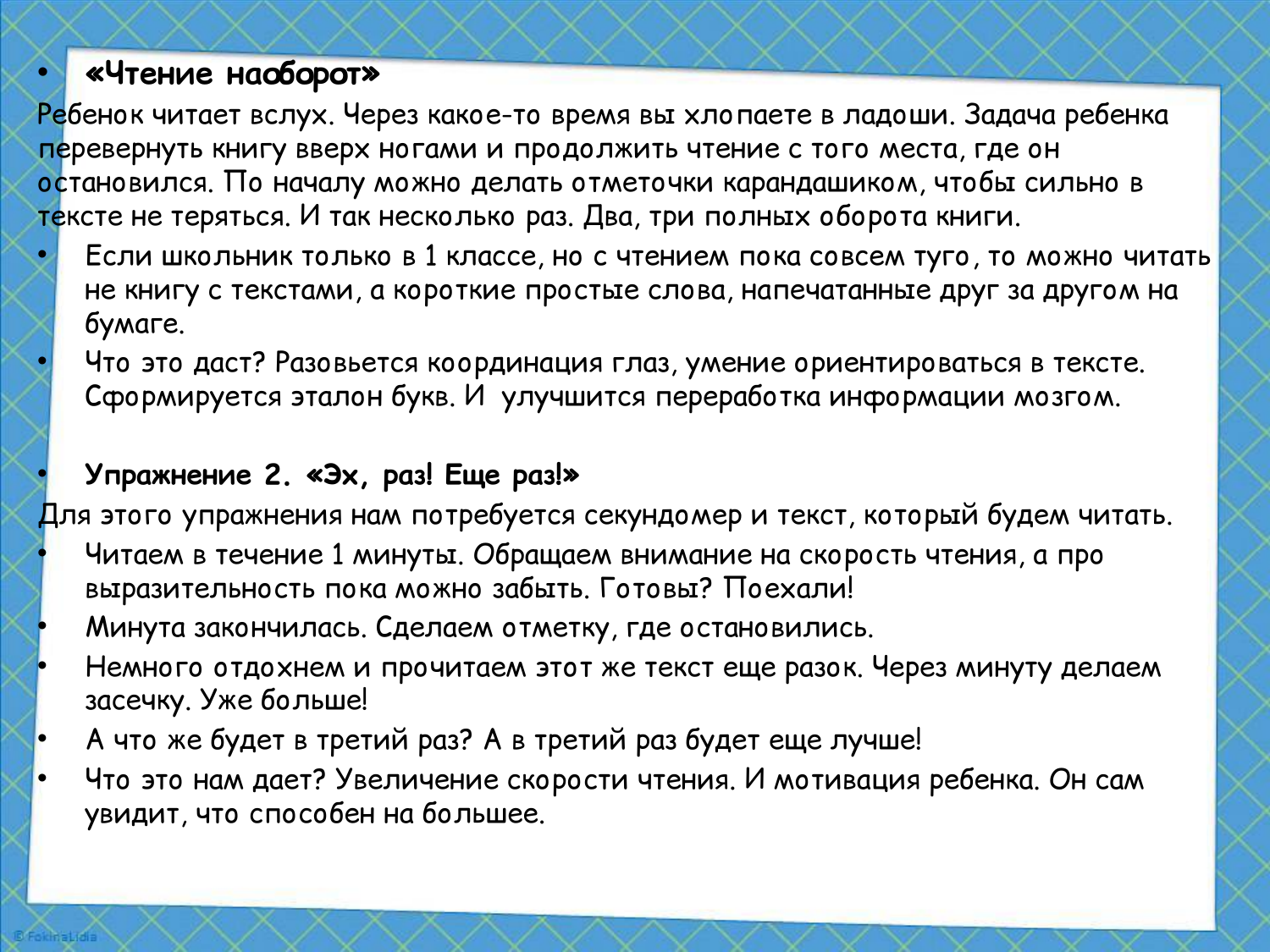

«Чтение наоборот»
Ребенок читает вслух. Через какое-то время вы хлопаете в ладоши. Задача ребенка перевернуть книгу вверх ногами и продолжить чтение с того места, где он остановился. По началу можно делать отметочки карандашиком, чтобы сильно в тексте не теряться. И так несколько раз. Два, три полных оборота книги.
Если школьник только в 1 классе, но с чтением пока совсем туго, то можно читать не книгу с текстами, а короткие простые слова, напечатанные друг за другом на бумаге.
Что это даст? Разовьется координация глаз, умение ориентироваться в тексте. Сформируется эталон букв. И  улучшится переработка информации мозгом.

Упражнение 2. «Эх, раз! Еще раз!»
Для этого упражнения нам потребуется секундомер и текст, который будем читать.
Читаем в течение 1 минуты. Обращаем внимание на скорость чтения, а про выразительность пока можно забыть. Готовы? Поехали!
Минута закончилась. Сделаем отметку, где остановились.
Немного отдохнем и прочитаем этот же текст еще разок. Через минуту делаем засечку. Уже больше!
А что же будет в третий раз? А в третий раз будет еще лучше!
Что это нам дает? Увеличение скорости чтения. И мотивация ребенка. Он сам увидит, что способен на большее.